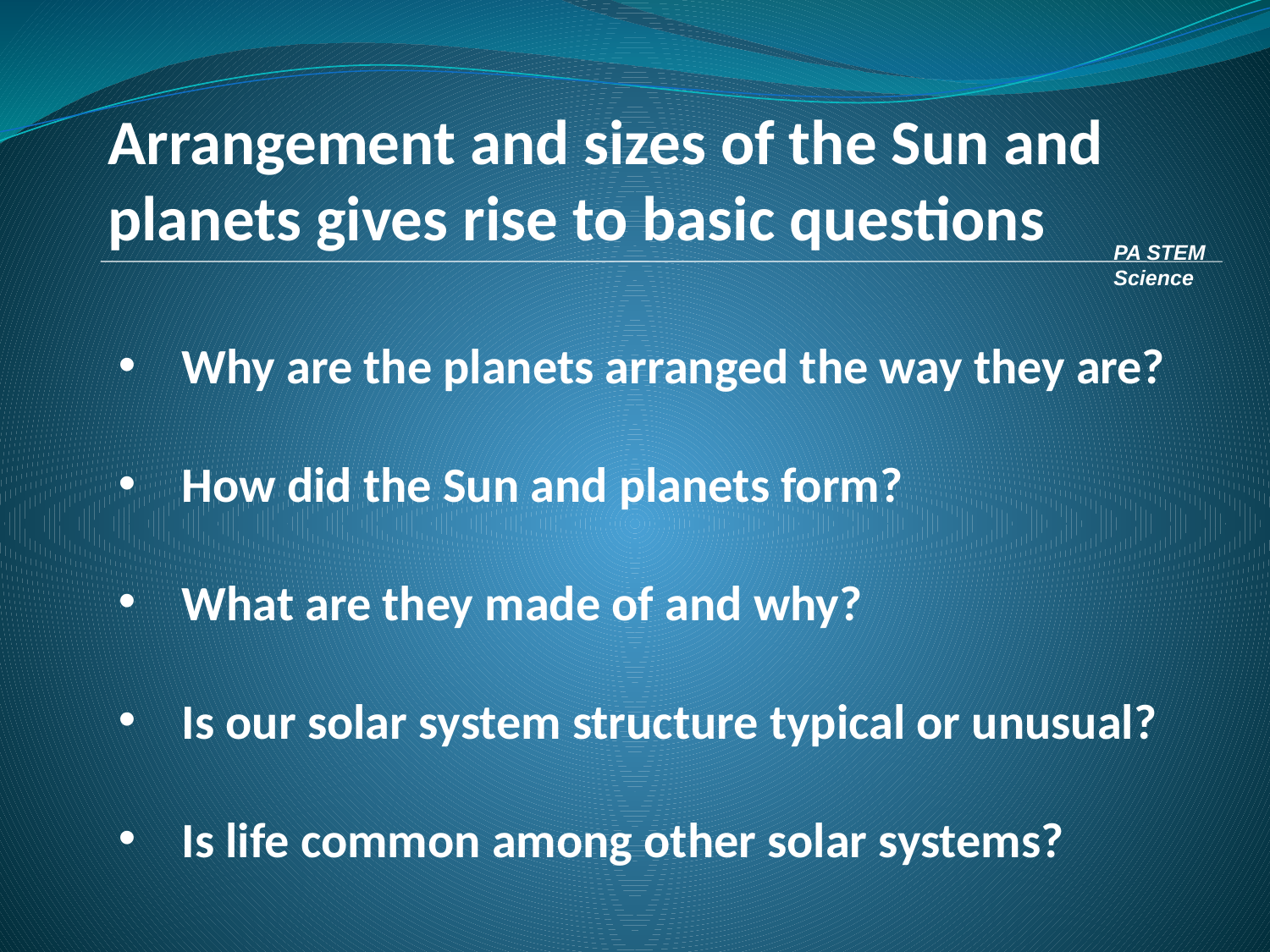

Arrangement and sizes of the Sun and planets gives rise to basic questions
PA STEM
Science

Why are the planets arranged the way they are?

How did the Sun and planets form?

What are they made of and why?

Is our solar system structure typical or unusual?

Is life common among other solar systems?